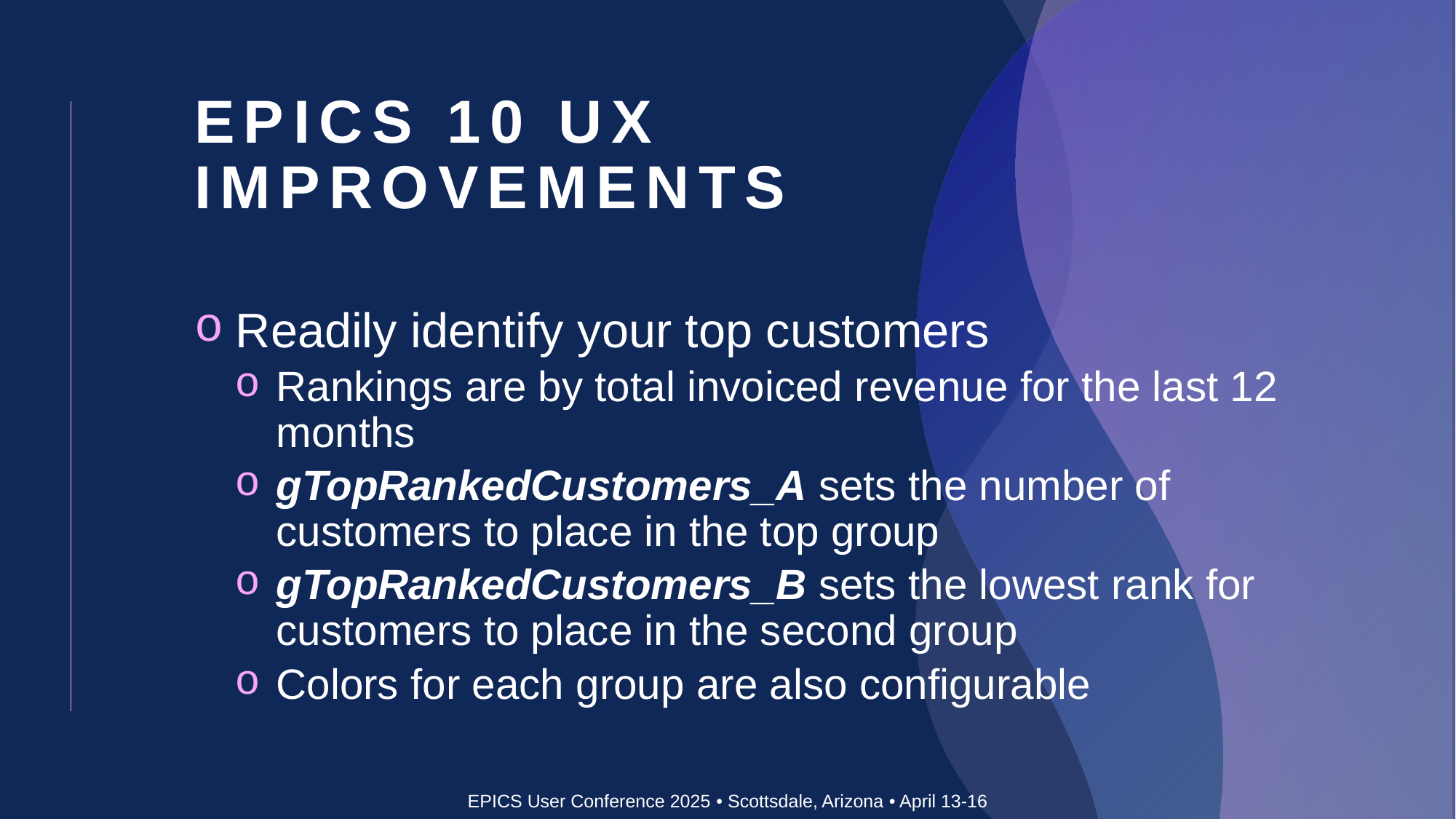

# EPICS 10 UX Improvements
Readily identify your top customers
Rankings are by total invoiced revenue for the last 12 months
gTopRankedCustomers_A sets the number of customers to place in the top group
gTopRankedCustomers_B sets the lowest rank for customers to place in the second group
Colors for each group are also configurable